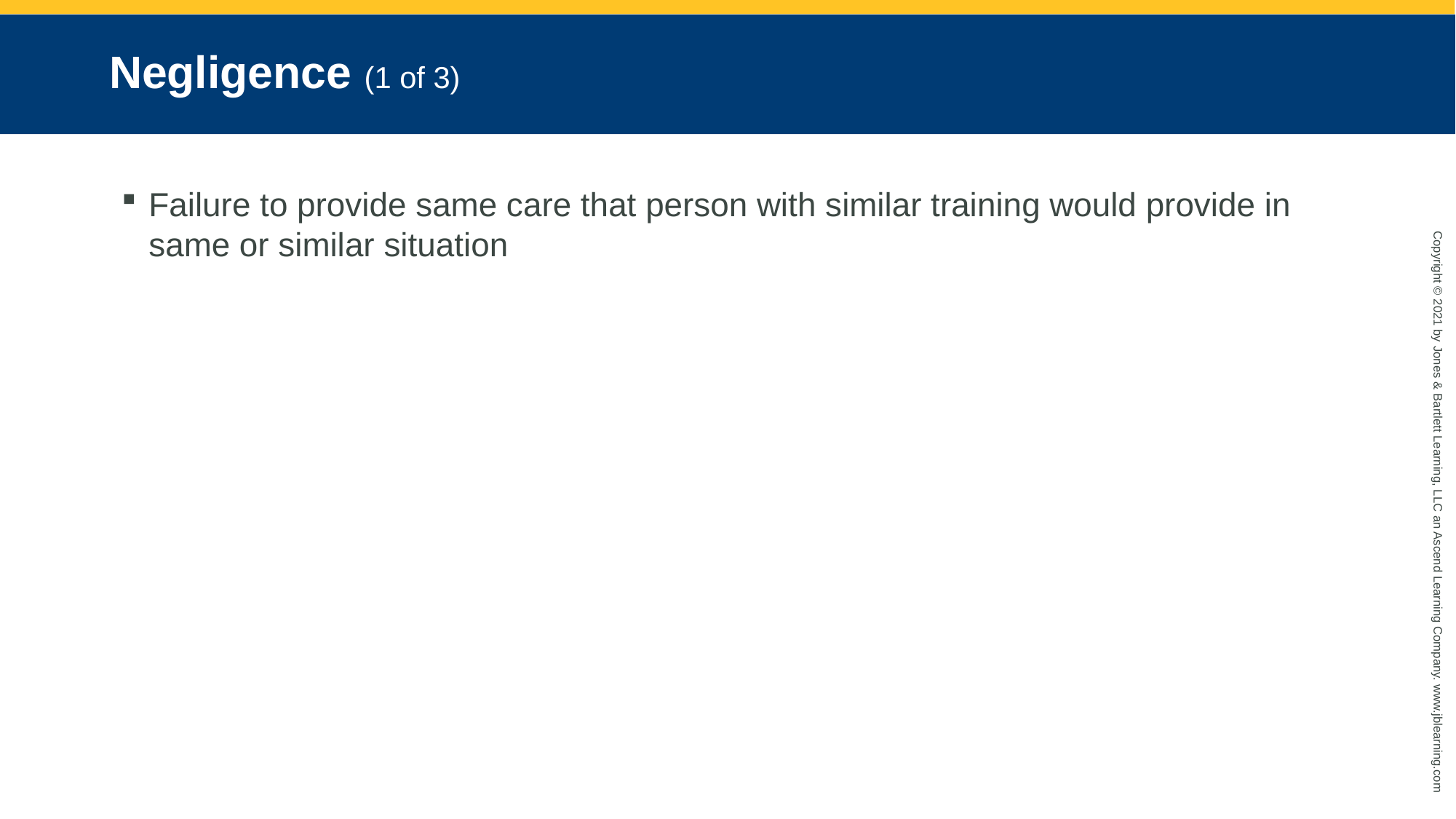

# Negligence (1 of 3)
Failure to provide same care that person with similar training would provide in same or similar situation